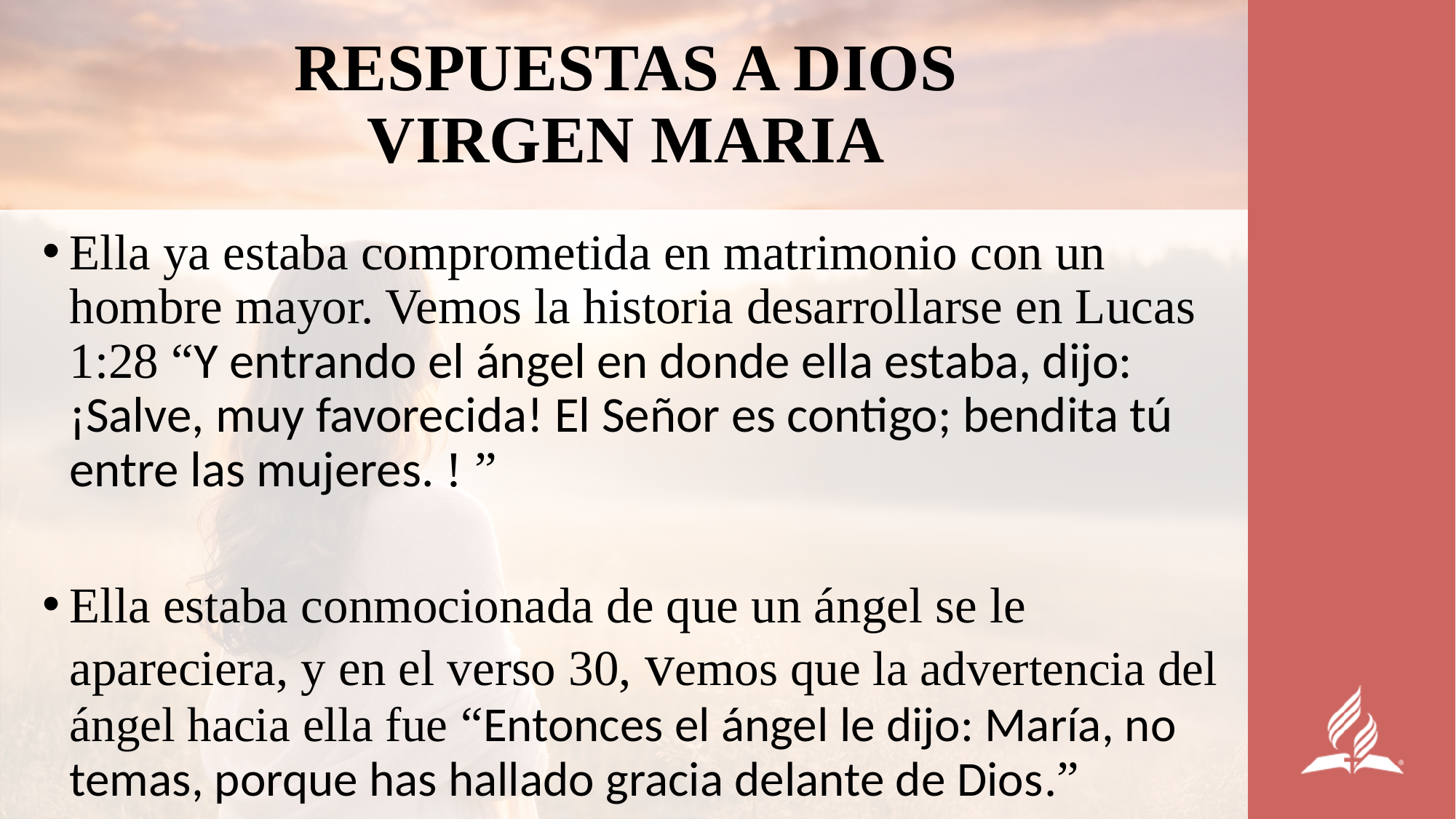

# RESPUESTAS A DIOS VIRGEN MARIA
Ella ya estaba comprometida en matrimonio con un hombre mayor. Vemos la historia desarrollarse en Lucas 1:28 “Y entrando el ángel en donde ella estaba, dijo: ¡Salve, muy favorecida! El Señor es contigo; bendita tú entre las mujeres. ! ”

Ella estaba conmocionada de que un ángel se le apareciera, y en el verso 30, vemos que la advertencia del ángel hacia ella fue “Entonces el ángel le dijo: María, no temas, porque has hallado gracia delante de Dios.”